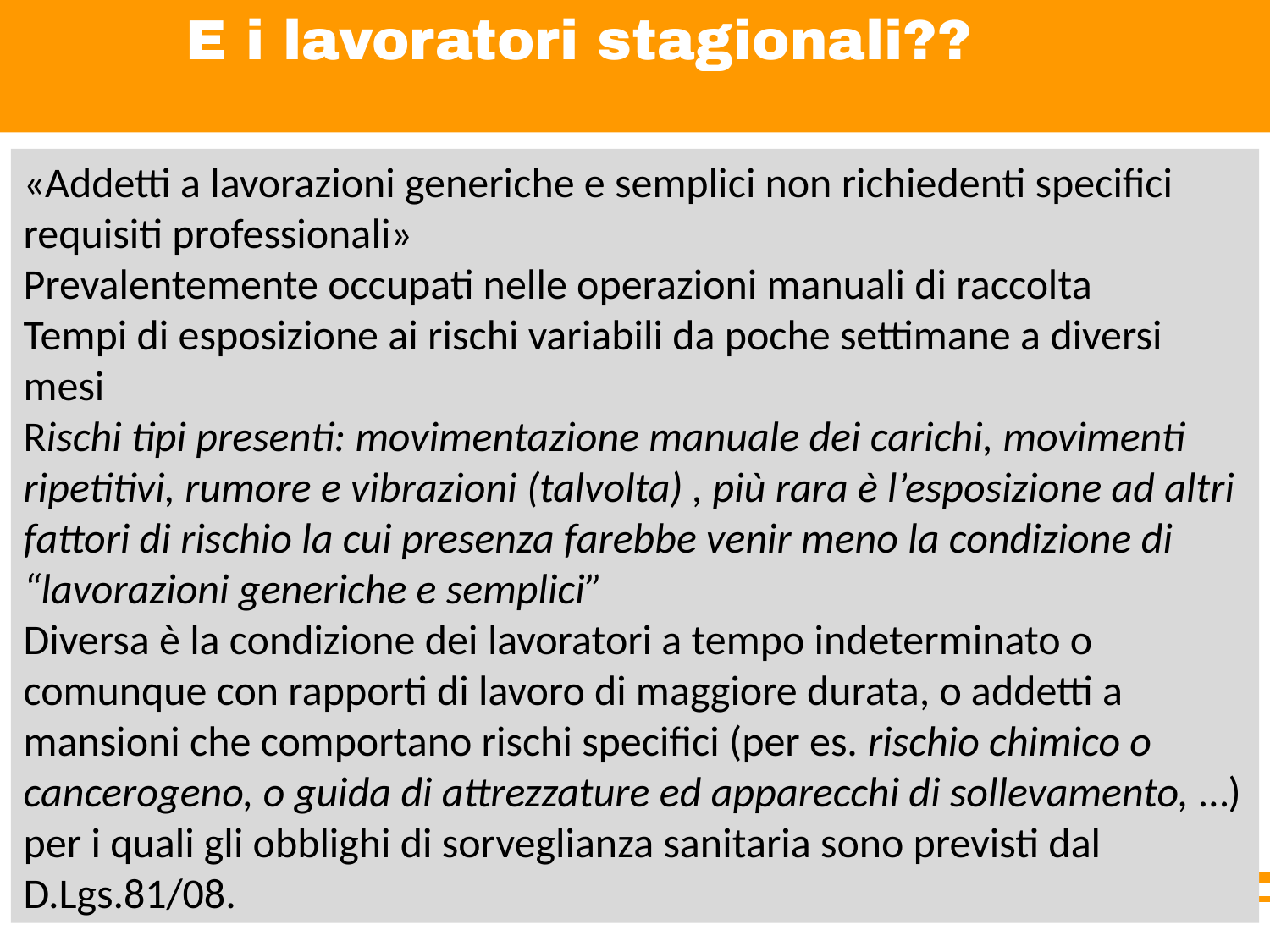

E i lavoratori stagionali??
«Addetti a lavorazioni generiche e semplici non richiedenti specifici requisiti professionali»
Prevalentemente occupati nelle operazioni manuali di raccolta
Tempi di esposizione ai rischi variabili da poche settimane a diversi mesi
Rischi tipi presenti: movimentazione manuale dei carichi, movimenti ripetitivi, rumore e vibrazioni (talvolta) , più rara è l’esposizione ad altri fattori di rischio la cui presenza farebbe venir meno la condizione di “lavorazioni generiche e semplici”
Diversa è la condizione dei lavoratori a tempo indeterminato o comunque con rapporti di lavoro di maggiore durata, o addetti a mansioni che comportano rischi specifici (per es. rischio chimico o cancerogeno, o guida di attrezzature ed apparecchi di sollevamento, …) per i quali gli obblighi di sorveglianza sanitaria sono previsti dal D.Lgs.81/08.